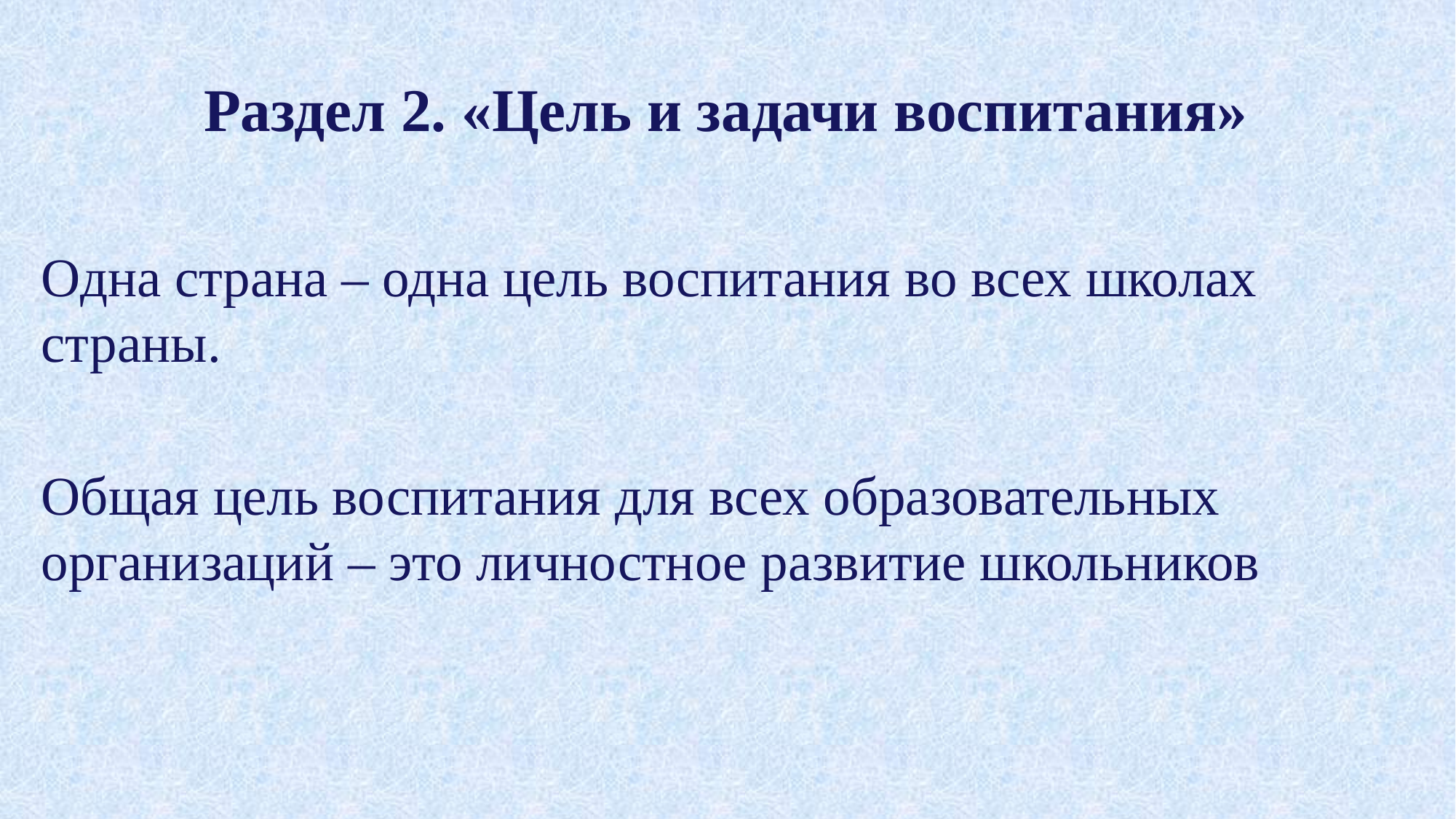

# Раздел 2. «Цель и задачи воспитания»
Одна страна – одна цель воспитания во всех школах страны.

Общая цель воспитания для всех образовательных организаций – это личностное развитие школьников